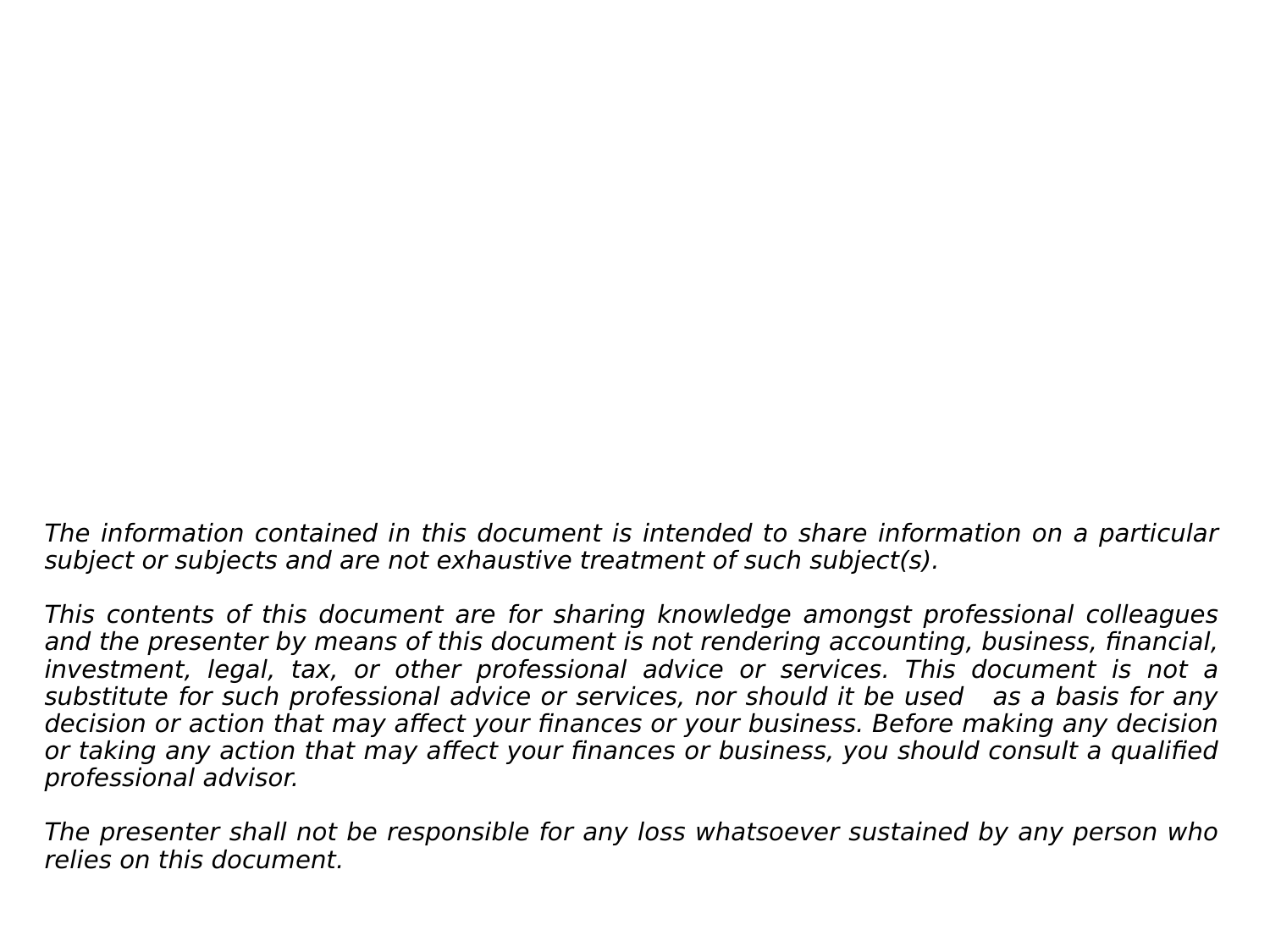

The information contained in this document is intended to share information on a particular subject or subjects and are not exhaustive treatment of such subject(s).

This contents of this document are for sharing knowledge amongst professional colleagues and the presenter by means of this document is not rendering accounting, business, financial, investment, legal, tax, or other professional advice or services. This document is not a substitute for such professional advice or services, nor should it be used   as a basis for any decision or action that may affect your finances or your business. Before making any decision or taking any action that may affect your finances or business, you should consult a qualified professional advisor.

The presenter shall not be responsible for any loss whatsoever sustained by any person who relies on this document.